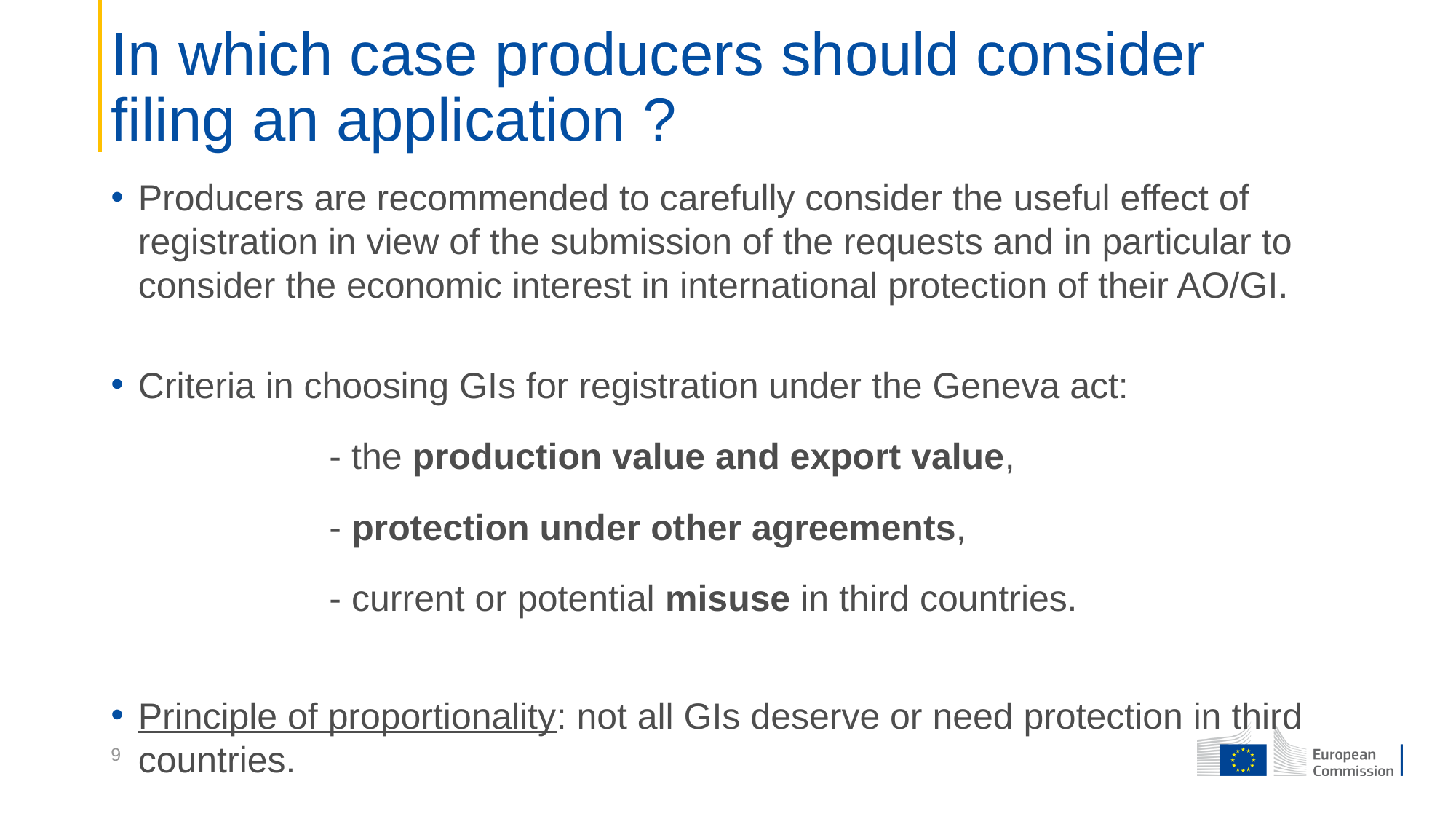

# In which case producers should consider filing an application ?
Producers are recommended to carefully consider the useful effect of registration in view of the submission of the requests and in particular to consider the economic interest in international protection of their AO/GI.

Criteria in choosing GIs for registration under the Geneva act:
		- the production value and export value,
		- protection under other agreements,
		- current or potential misuse in third countries.

Principle of proportionality: not all GIs deserve or need protection in third countries.
9